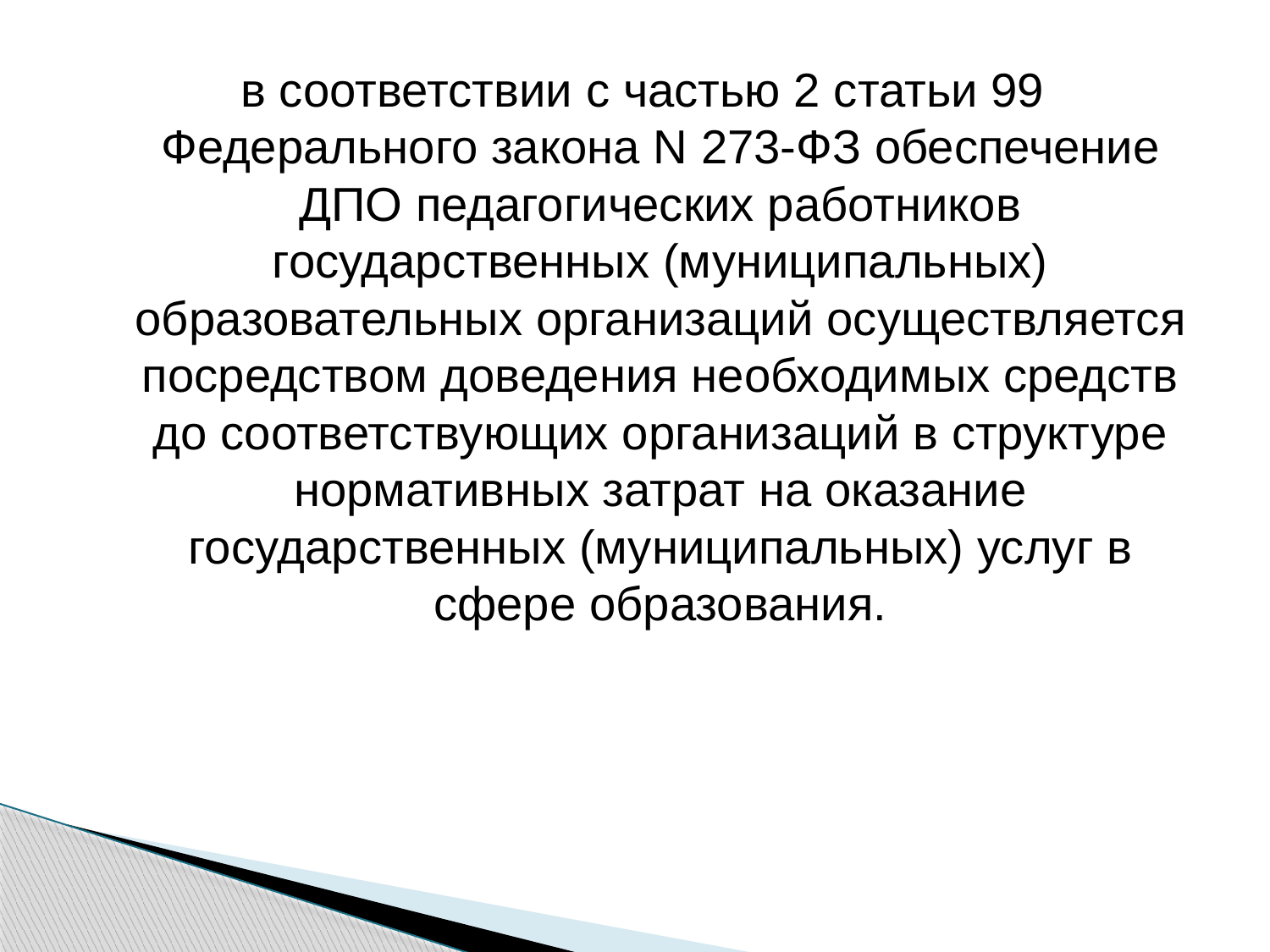

в соответствии с частью 2 статьи 99 Федерального закона N 273-ФЗ обеспечение ДПО педагогических работников государственных (муниципальных) образовательных организаций осуществляется посредством доведения необходимых средств до соответствующих организаций в структуре нормативных затрат на оказание государственных (муниципальных) услуг в сфере образования.